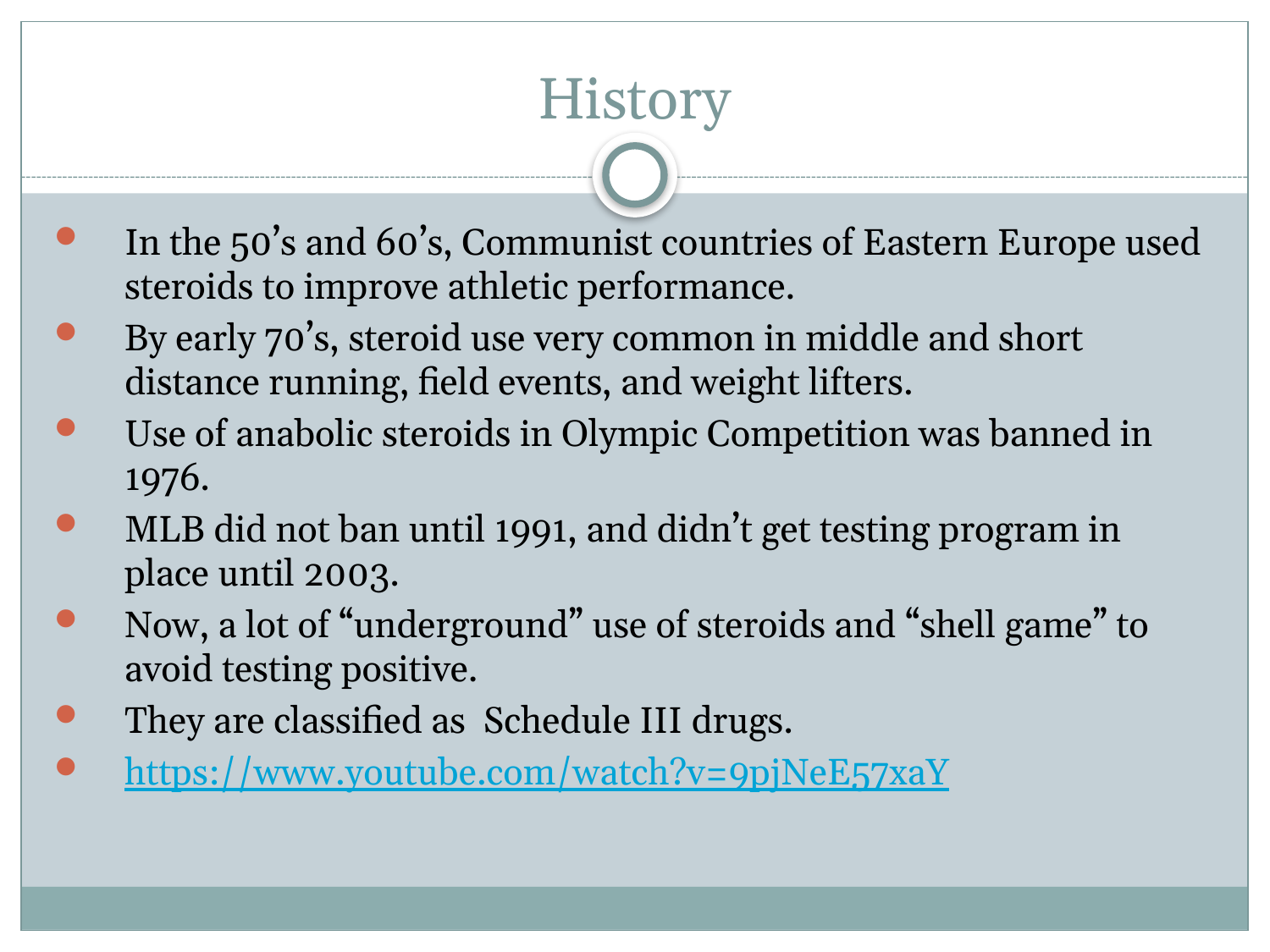

# History
In the 50’s and 60’s, Communist countries of Eastern Europe used steroids to improve athletic performance.
By early 70’s, steroid use very common in middle and short distance running, field events, and weight lifters.
Use of anabolic steroids in Olympic Competition was banned in 1976.
MLB did not ban until 1991, and didn’t get testing program in place until 2003.
Now, a lot of “underground” use of steroids and “shell game” to avoid testing positive.
They are classified as  Schedule III drugs.
https://www.youtube.com/watch?v=9pjNeE57xaY